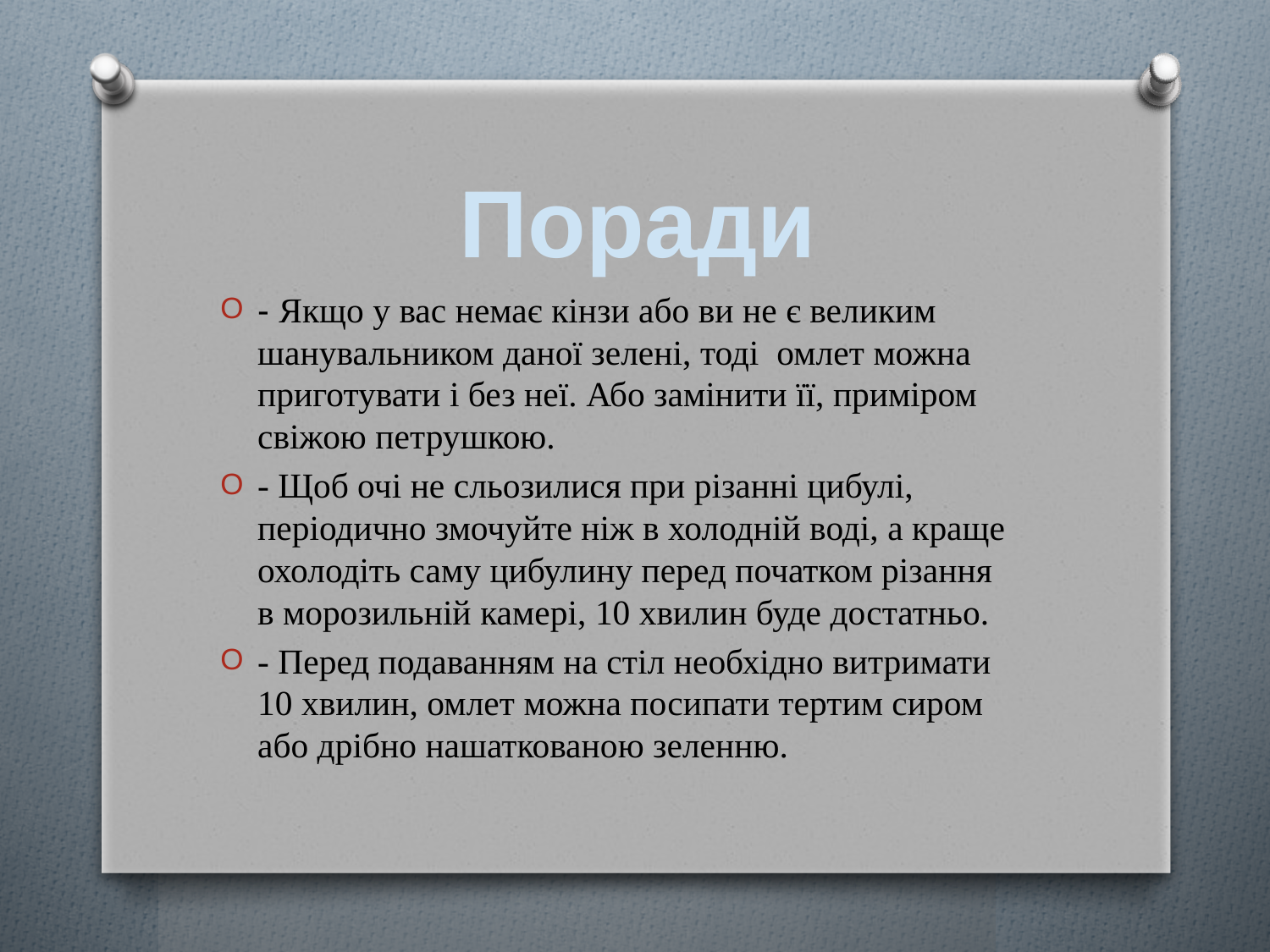

Поради
#
- Якщо у вас немає кінзи або ви не є великим шанувальником даної зелені, тоді  омлет можна приготувати і без неї. Або замінити її, приміром свіжою петрушкою.
- Щоб очі не сльозилися при різанні цибулі, періодично змочуйте ніж в холодній воді, а краще охолодіть саму цибулину перед початком різання в морозильній камері, 10 хвилин буде достатньо.
- Перед подаванням на стіл необхідно витримати 10 хвилин, омлет можна посипати тертим сиром або дрібно нашаткованою зеленню.